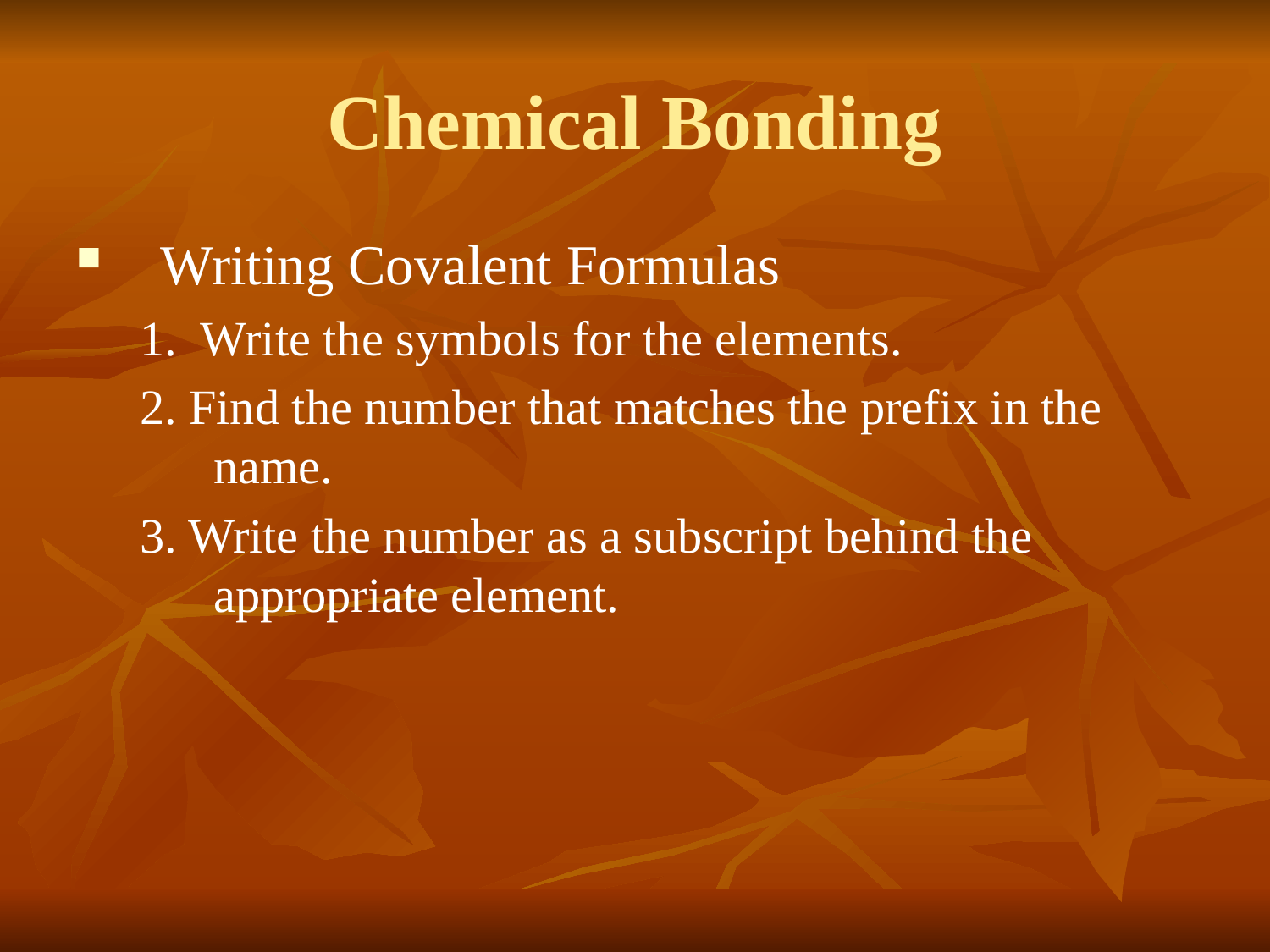

# Chemical Bonding
Writing Covalent Formulas
1.  Write the symbols for the elements.
2. Find the number that matches the prefix in the name.
3. Write the number as a subscript behind the appropriate element.